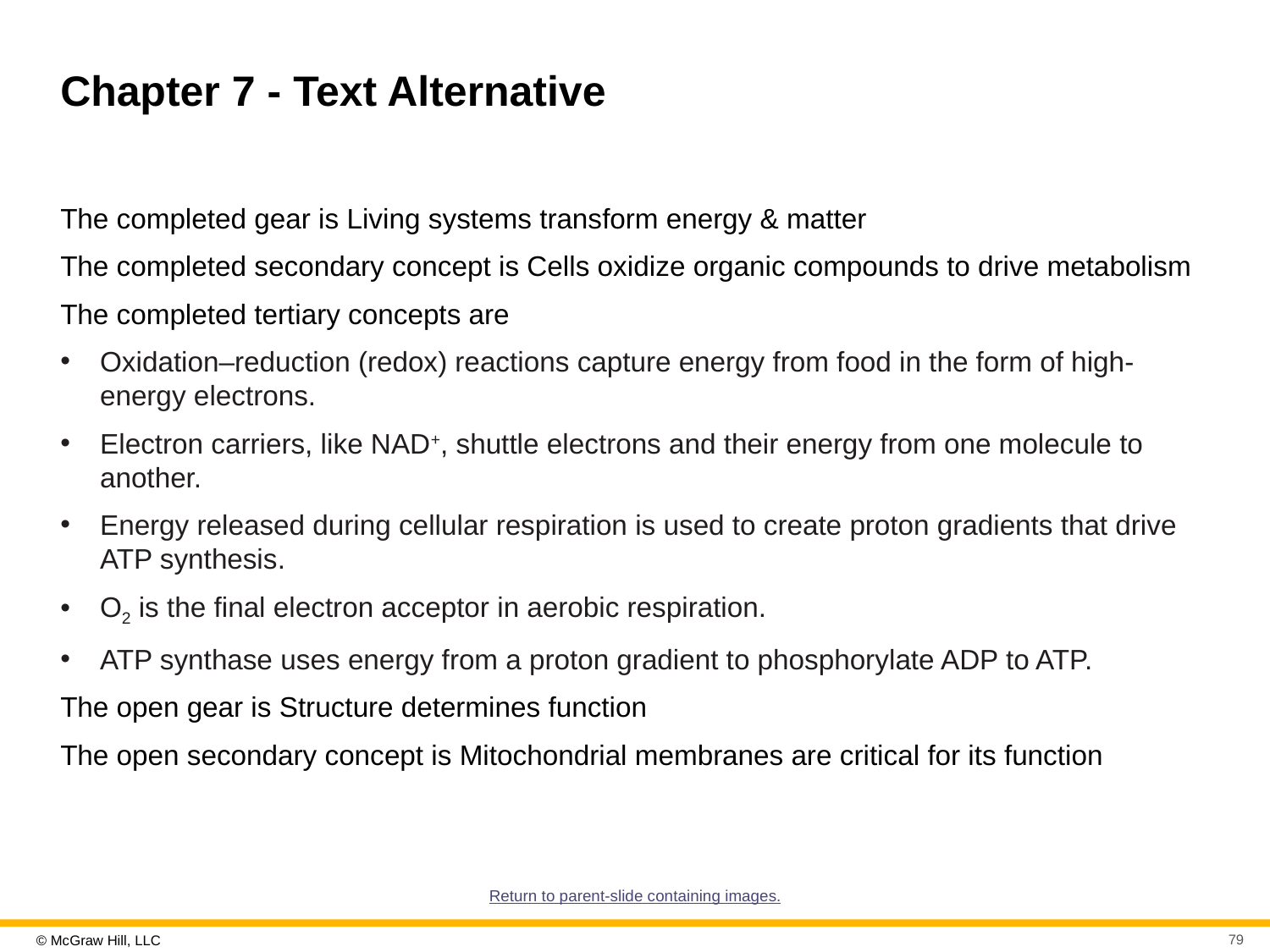

# Chapter 7 - Text Alternative
The completed gear is Living systems transform energy & matter
The completed secondary concept is Cells oxidize organic compounds to drive metabolism
The completed tertiary concepts are
Oxidation–reduction (redox) reactions capture energy from food in the form of high-energy electrons.
Electron carriers, like NAD+, shuttle electrons and their energy from one molecule to another.
Energy released during cellular respiration is used to create proton gradients that drive ATP synthesis.
O2 is the final electron acceptor in aerobic respiration.
ATP synthase uses energy from a proton gradient to phosphorylate ADP to ATP.
The open gear is Structure determines function
The open secondary concept is Mitochondrial membranes are critical for its function
Return to parent-slide containing images.
79